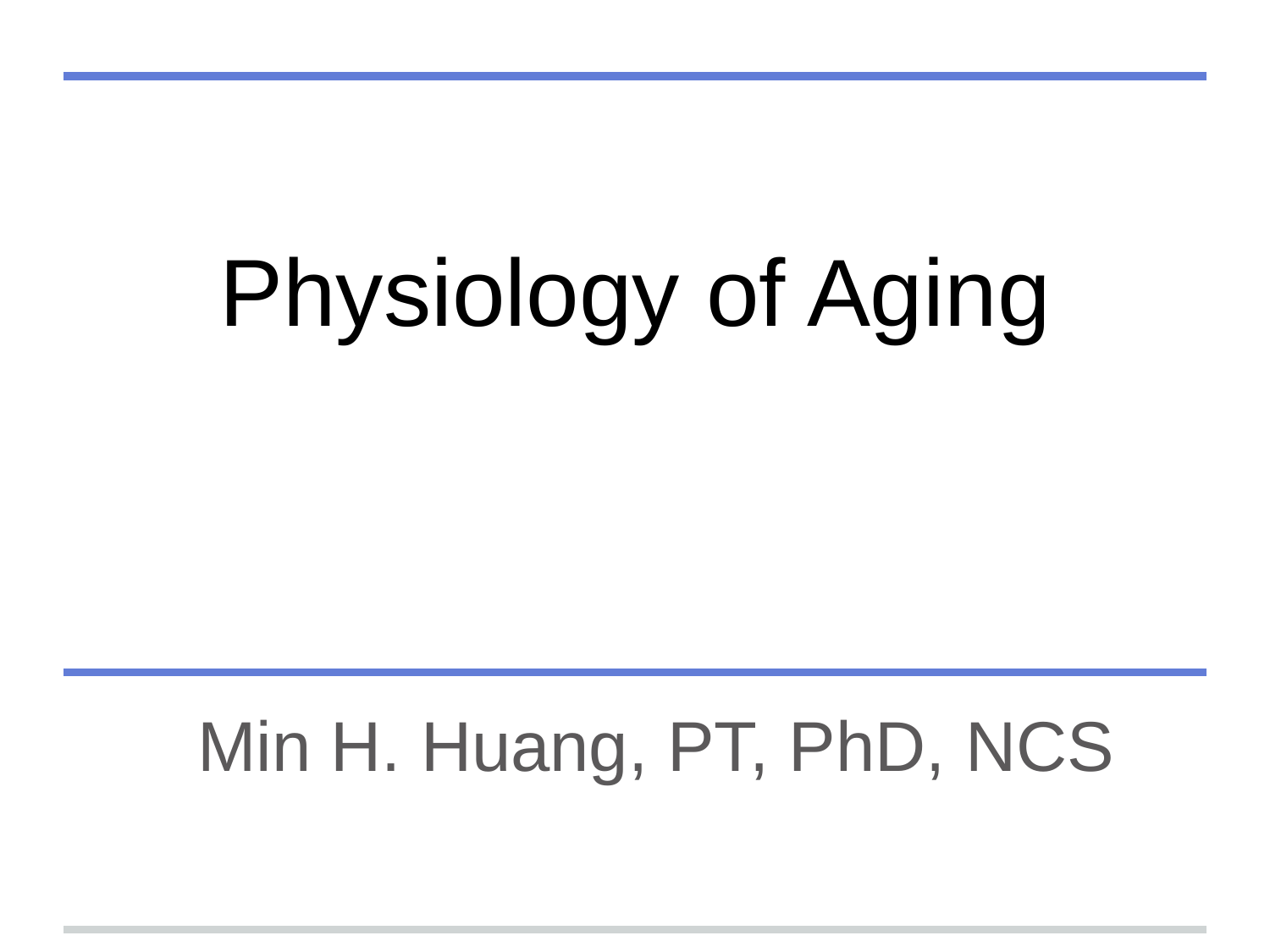

# Physiology of Aging
Min H. Huang, PT, PhD, NCS